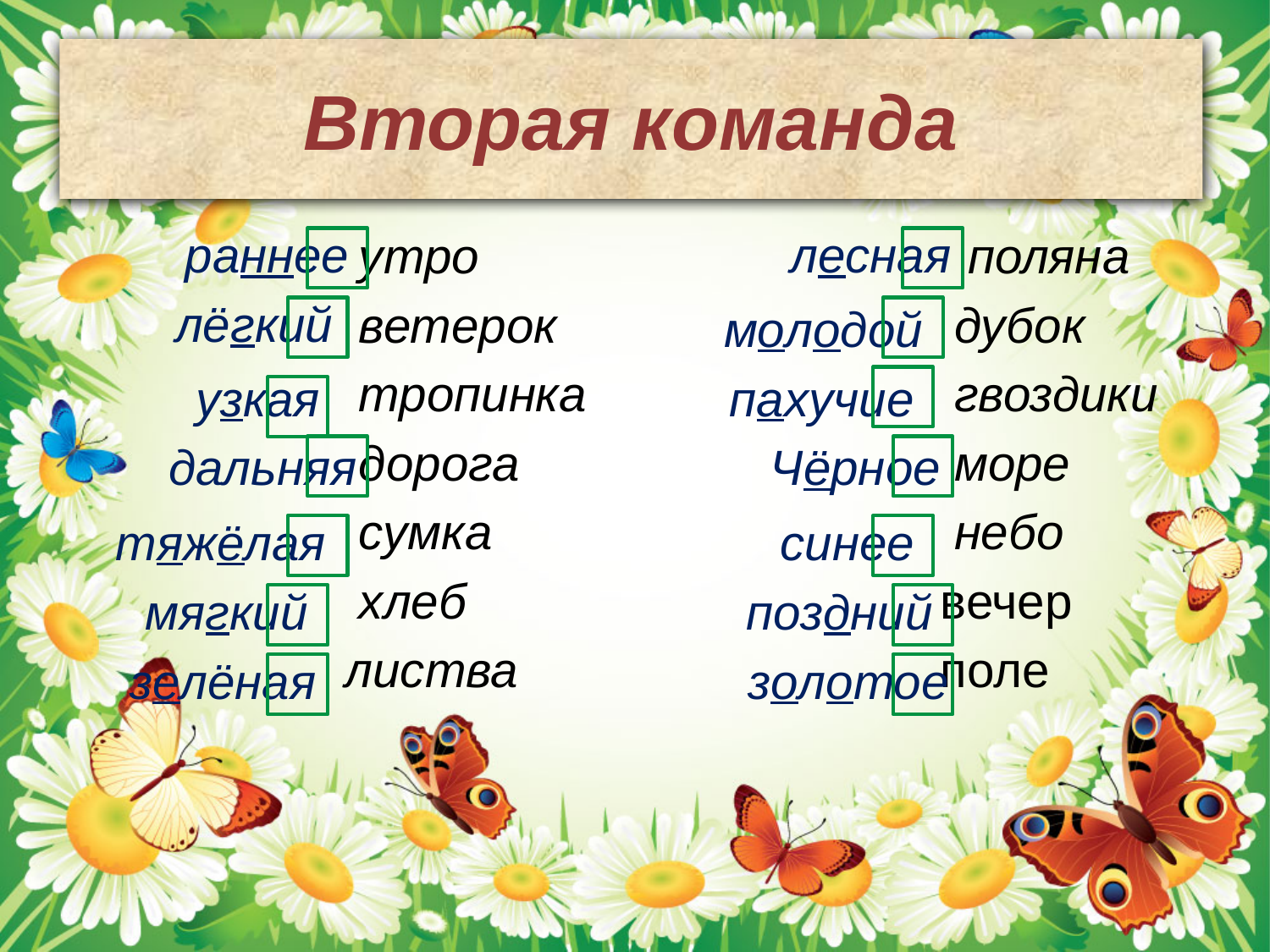

# Вторая команда
раннее
лесная
                       утро
                       ветерок
                       тропинка
                       дорога
                       сумка
                       хлеб
                      листва
                        поляна
                       дубок
                       гвоздики
                       море
                       небо
                      вечер
                      поле

лёгкий
молодой

узкая
пахучие

дальняя
Чёрное

тяжёлая
синее

мягкий
поздний

зелёная
золотое